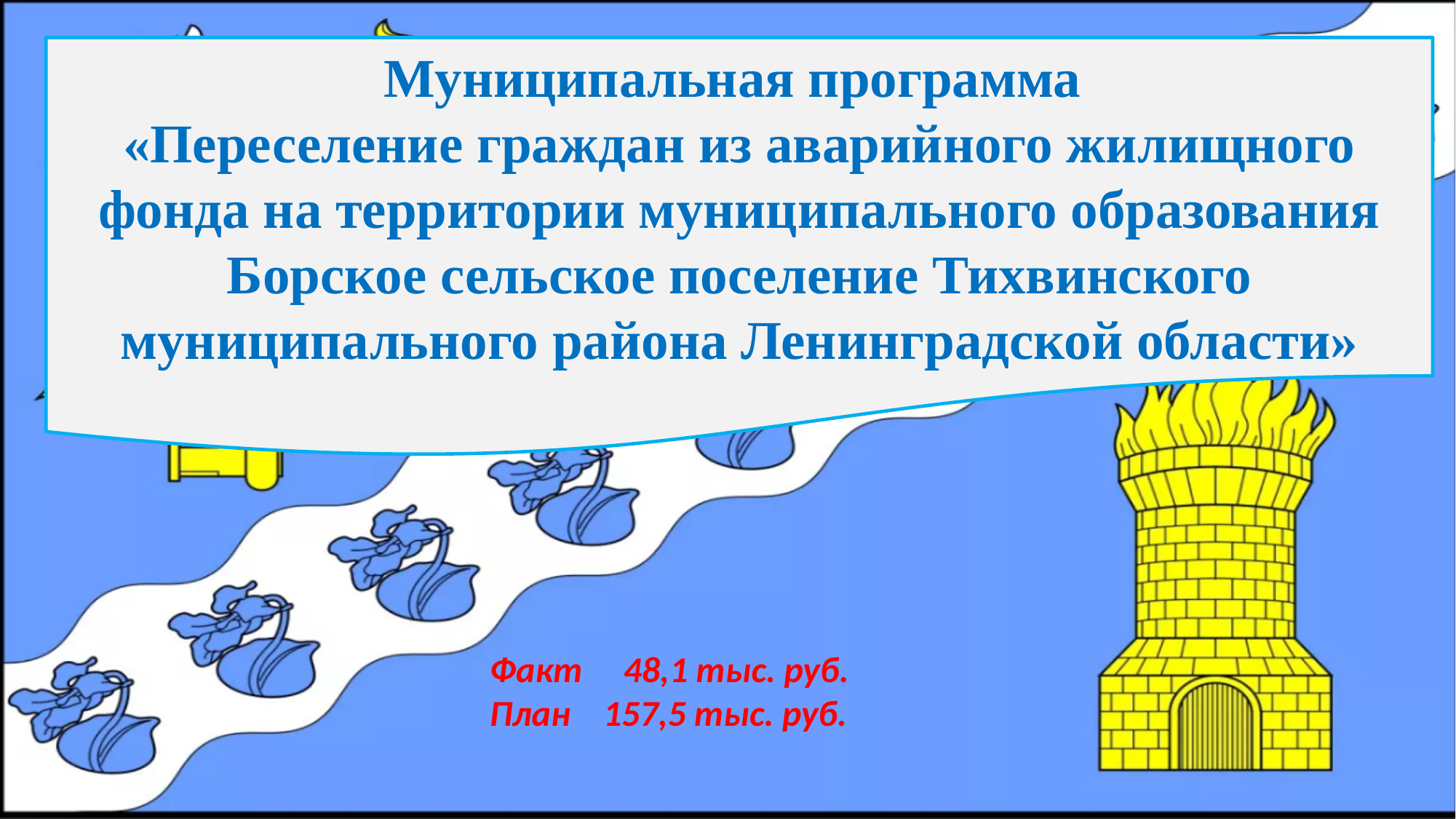

Муниципальная программа
«Переселение граждан из аварийного жилищного фонда на территории муниципального образования Борское сельское поселение Тихвинского муниципального района Ленинградской области»
Факт     48,1 тыс. руб.
План    157,5 тыс. руб.